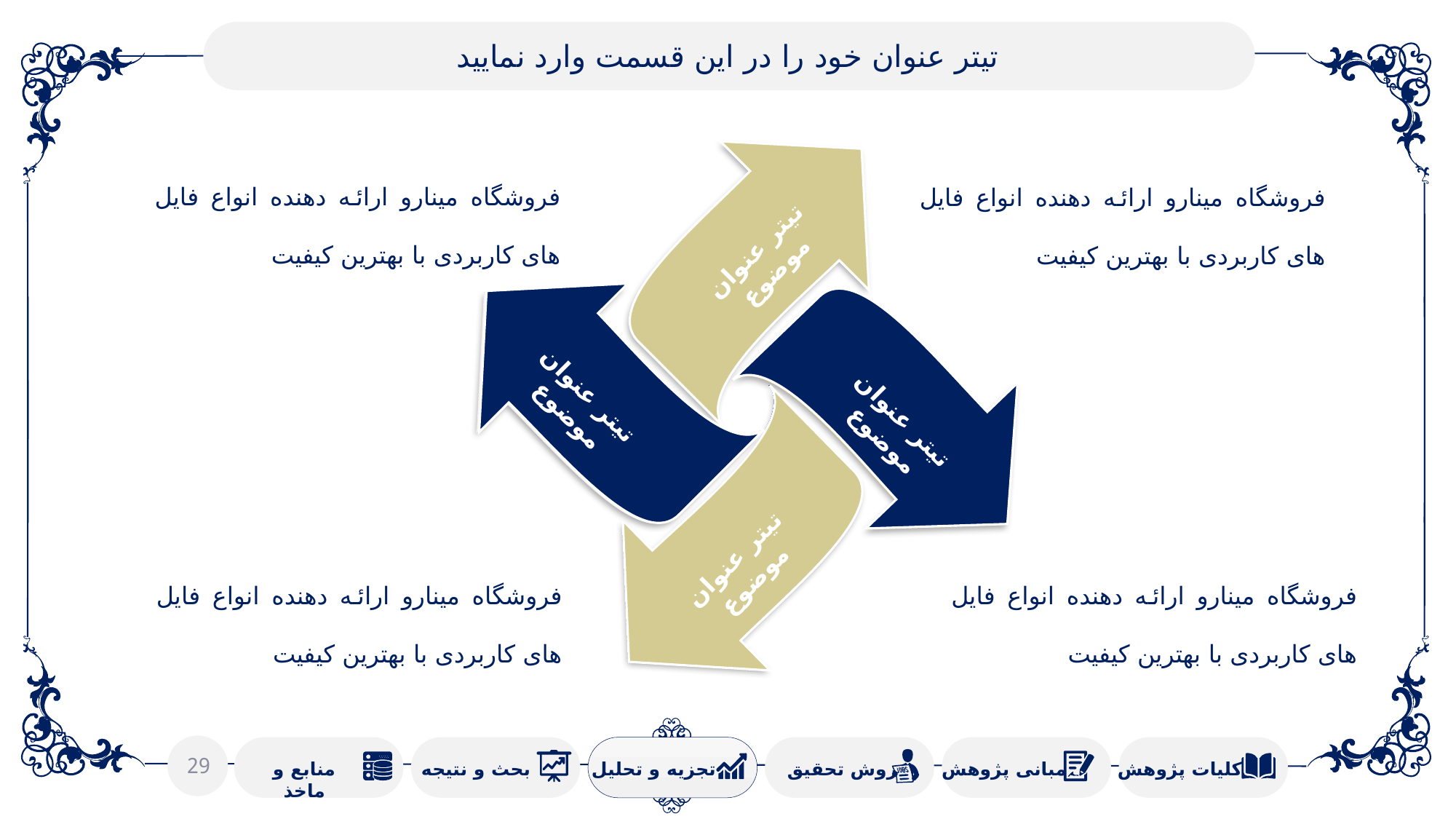

تیتر عنوان خود را در این قسمت وارد نمایید

تیتر عنوان موضوع

تیتر عنوان موضوع
تیتر عنوان موضوع

تیتر عنوان موضوع
فروشگاه مینارو ارائه دهنده انواع فایل های کاربردی با بهترین کیفیت
فروشگاه مینارو ارائه دهنده انواع فایل های کاربردی با بهترین کیفیت
فروشگاه مینارو ارائه دهنده انواع فایل های کاربردی با بهترین کیفیت
فروشگاه مینارو ارائه دهنده انواع فایل های کاربردی با بهترین کیفیت
29